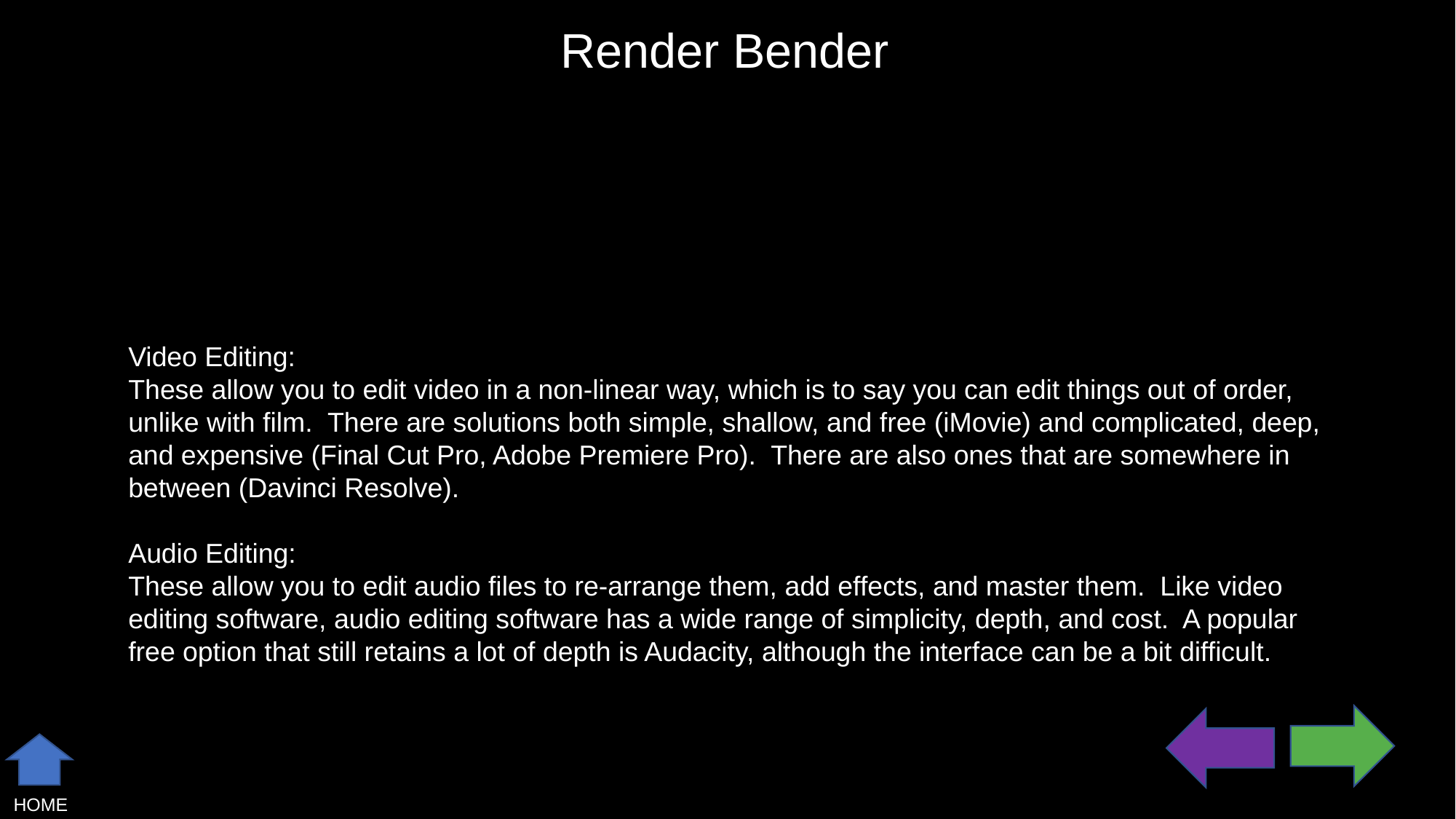

Render Bender
Video Editing:
These allow you to edit video in a non-linear way, which is to say you can edit things out of order, unlike with film.  There are solutions both simple, shallow, and free (iMovie) and complicated, deep, and expensive (Final Cut Pro, Adobe Premiere Pro).  There are also ones that are somewhere in between (Davinci Resolve).

Audio Editing:
These allow you to edit audio files to re-arrange them, add effects, and master them.  Like video editing software, audio editing software has a wide range of simplicity, depth, and cost.  A popular free option that still retains a lot of depth is Audacity, although the interface can be a bit difficult.

HOME